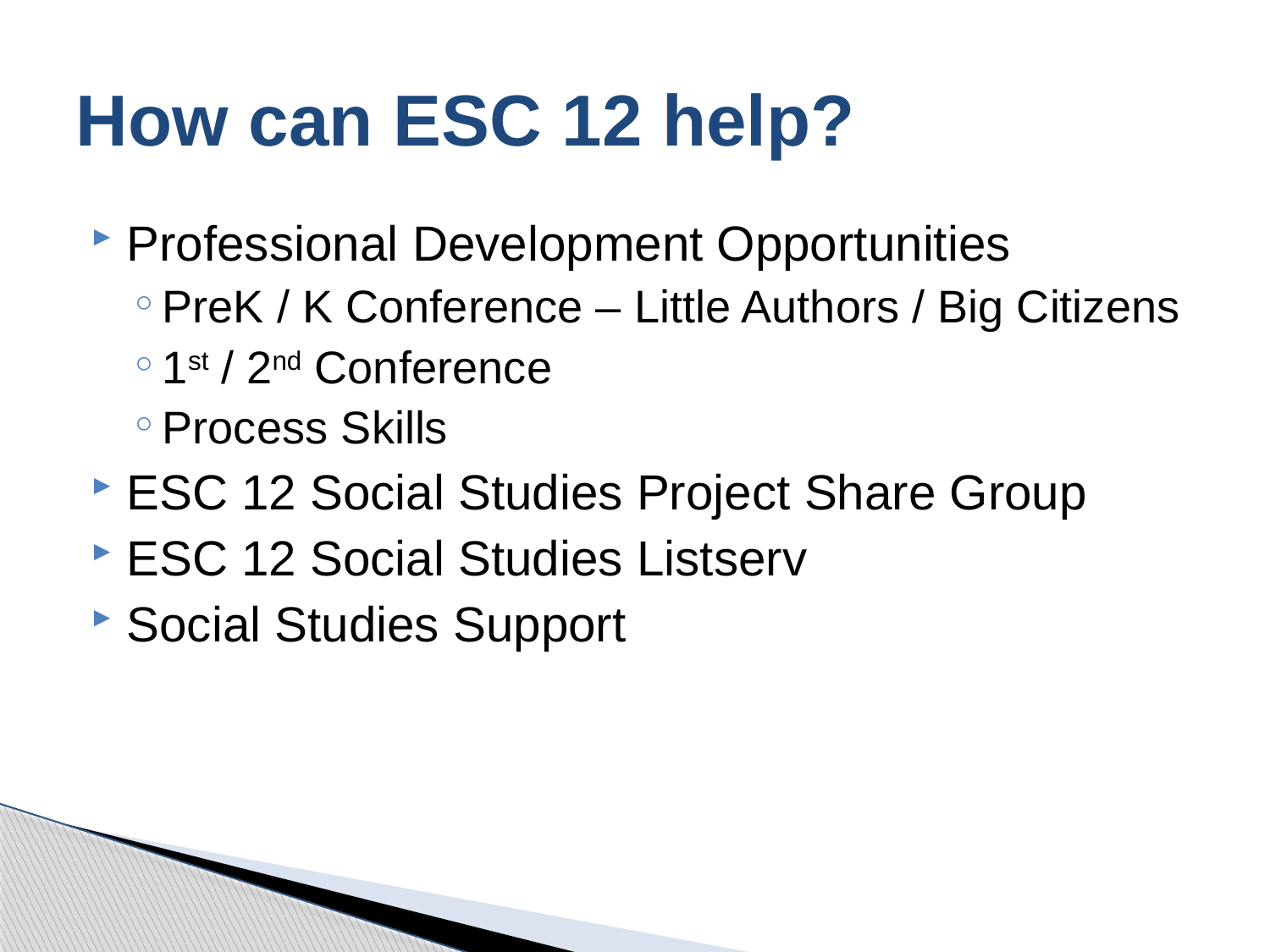

# How can ESC 12 help?
Professional Development Opportunities
PreK / K Conference – Little Authors / Big Citizens
1st / 2nd Conference
Process Skills
ESC 12 Social Studies Project Share Group
ESC 12 Social Studies Listserv
Social Studies Support